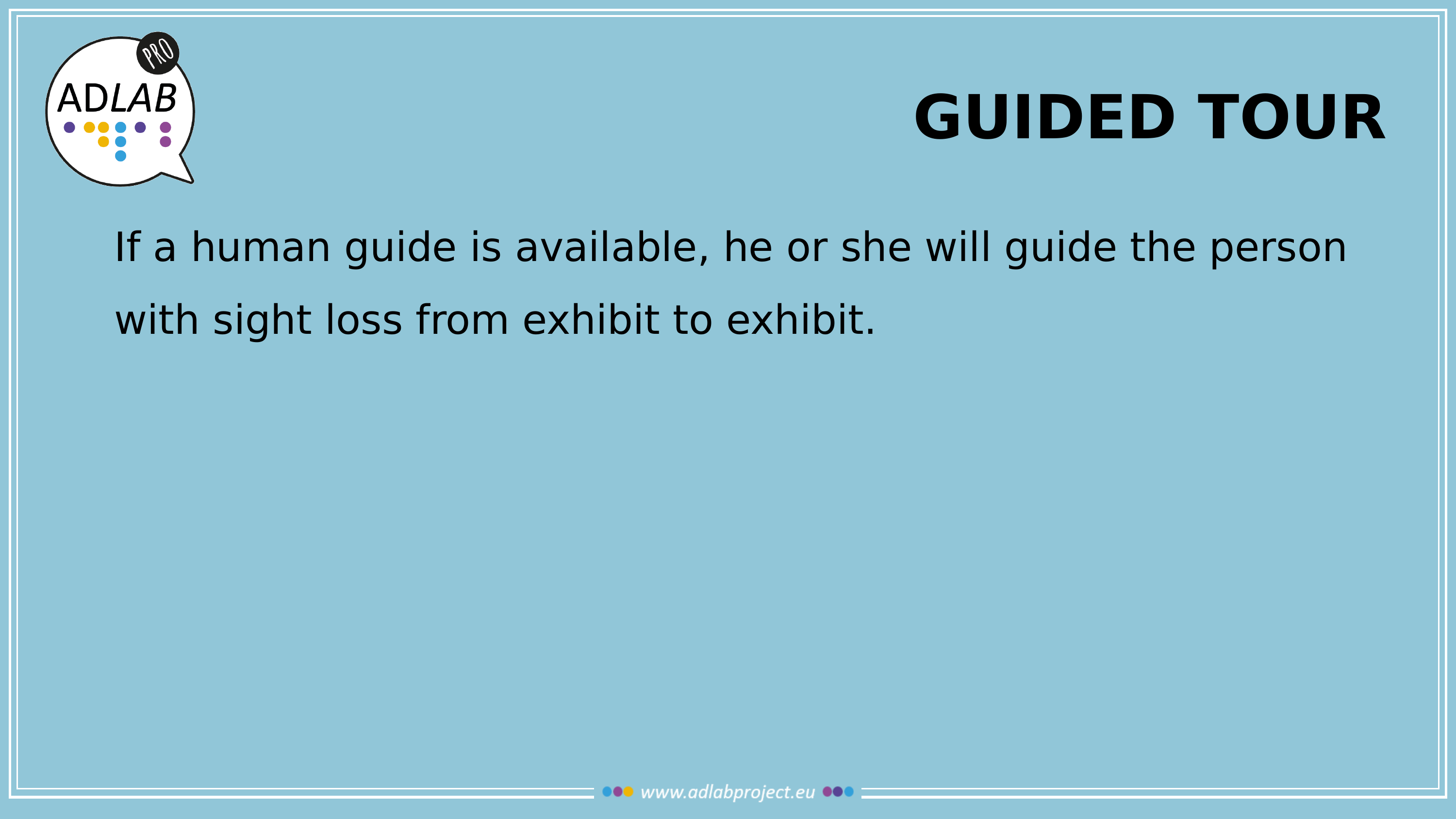

# Guided tour
	If a human guide is available, he or she will guide the person with sight loss from exhibit to exhibit.